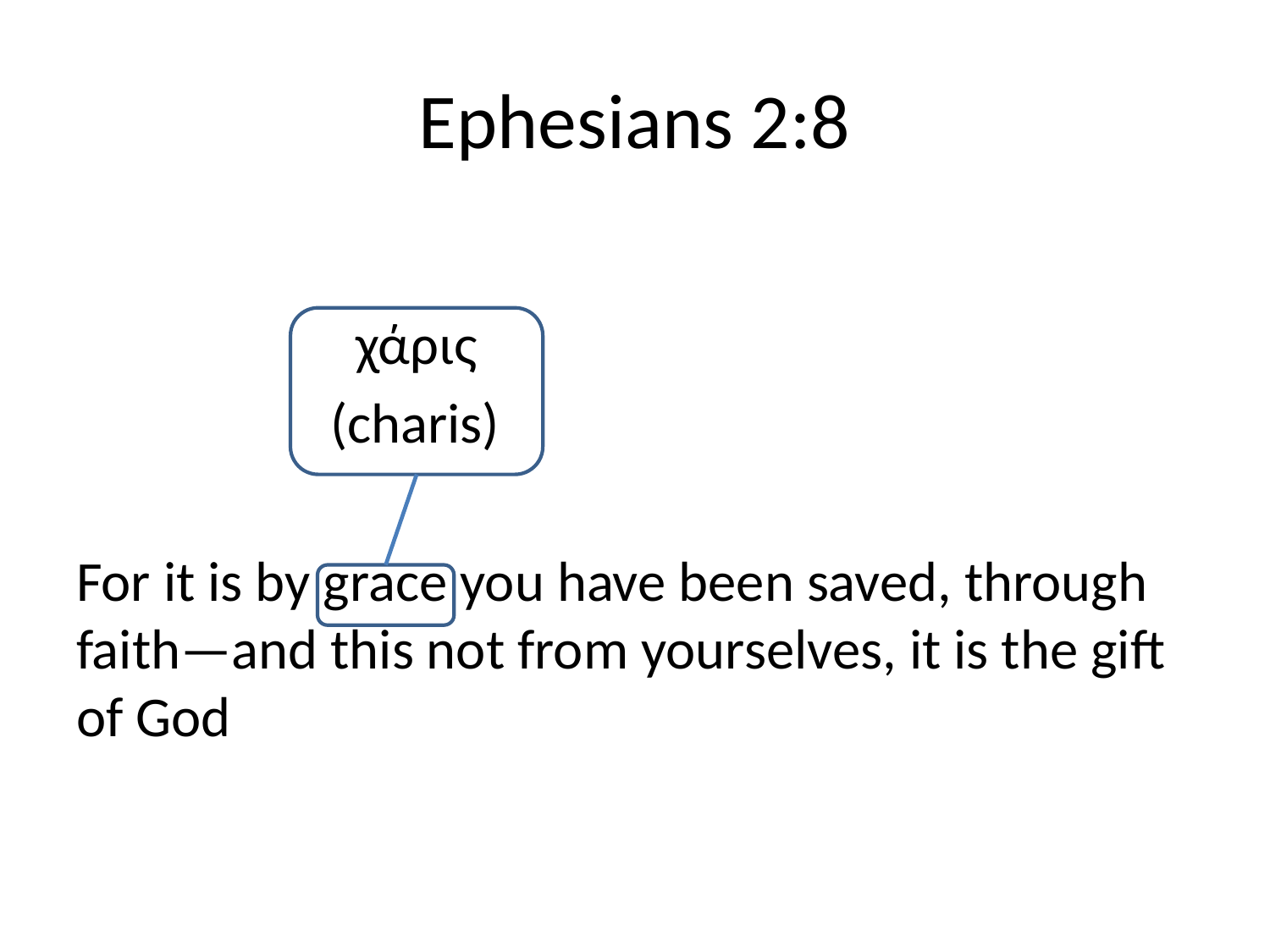

# Ephesians 2:8

		  χάρις
		(charis)

For it is by grace you have been saved, through faith—and this not from yourselves, it is the gift of God